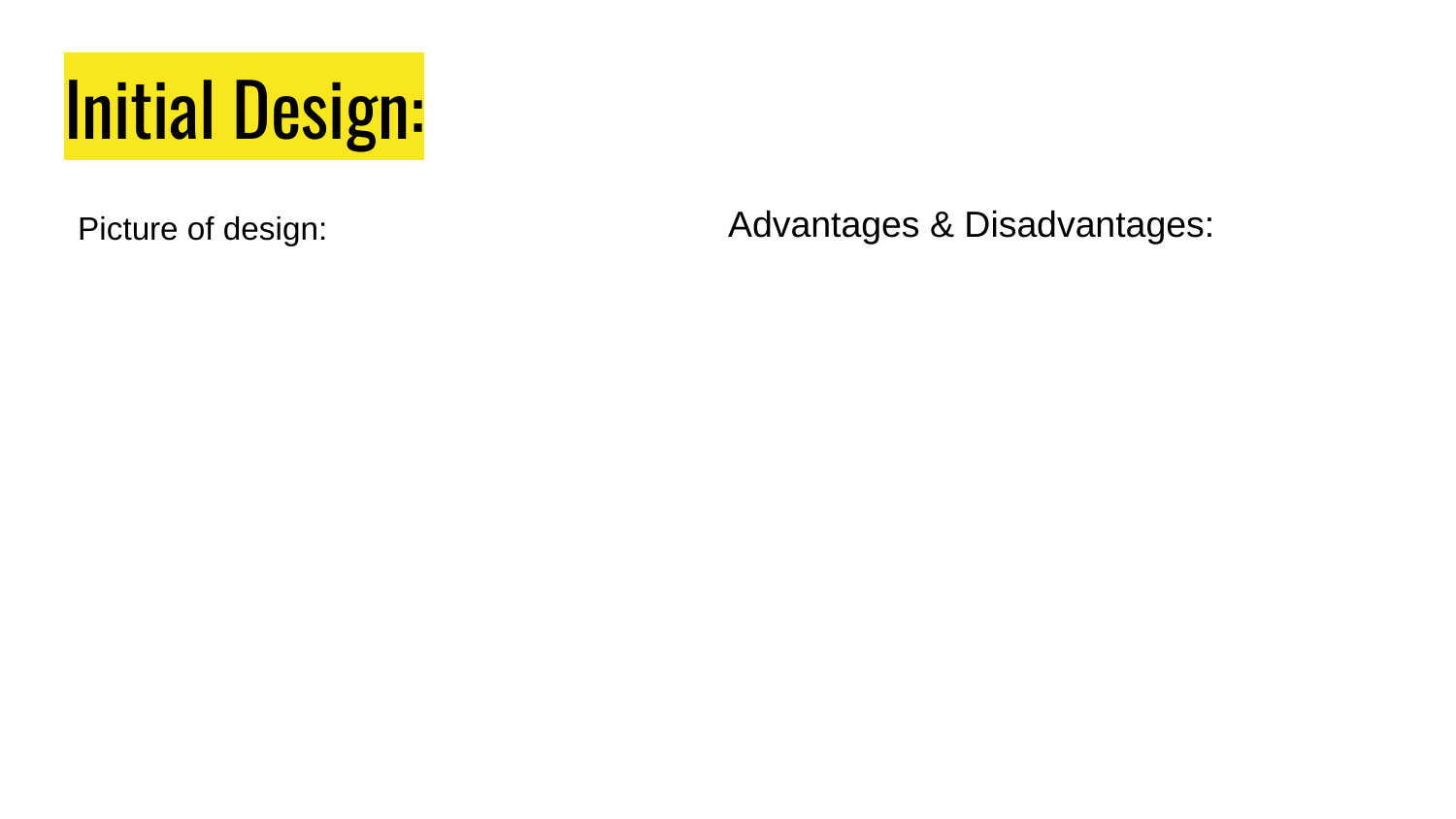

# Initial Design:
Advantages & Disadvantages:
Picture of design: